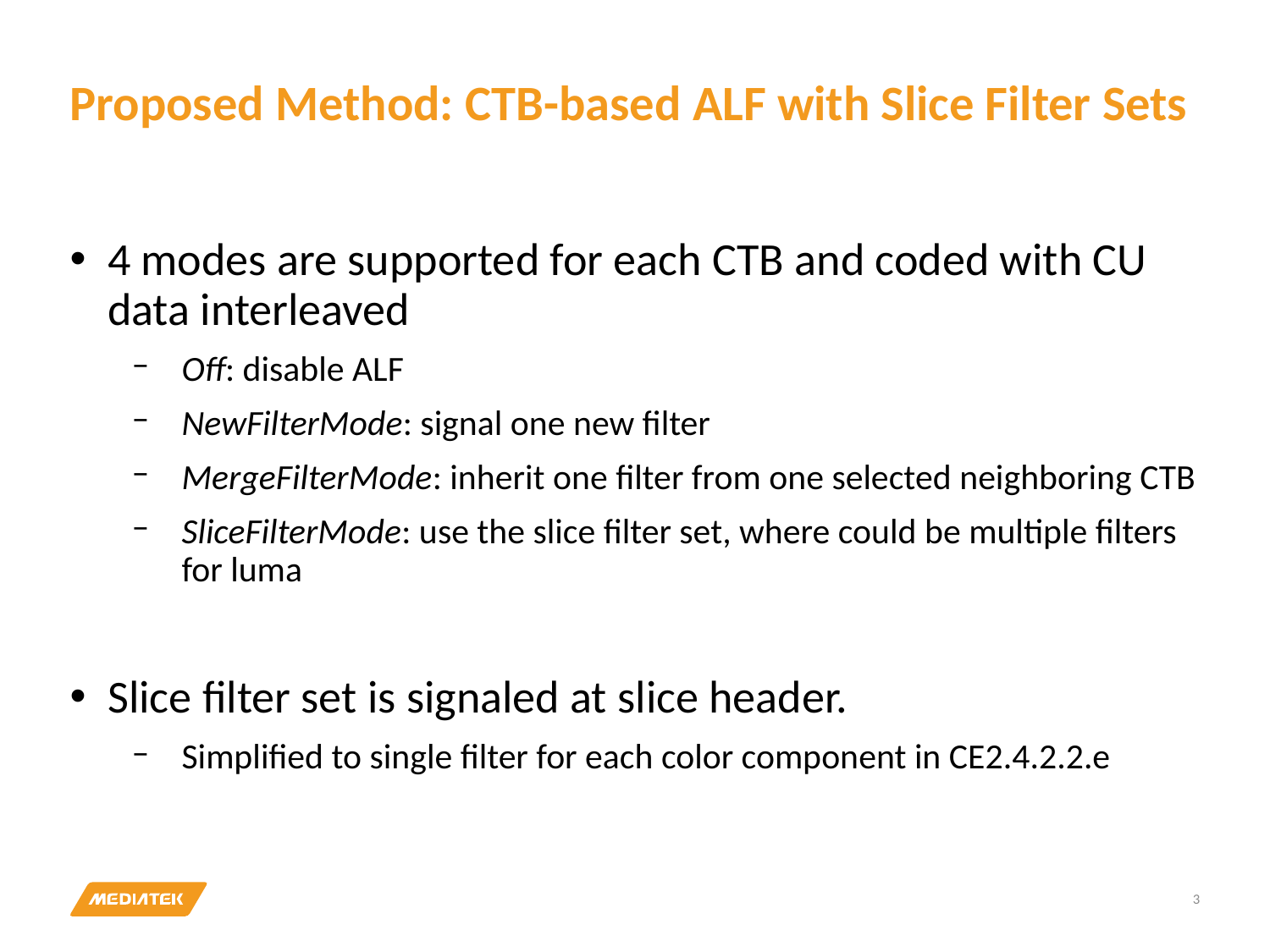

# Proposed Method: CTB-based ALF with Slice Filter Sets
4 modes are supported for each CTB and coded with CU data interleaved
Off: disable ALF
NewFilterMode: signal one new filter
MergeFilterMode: inherit one filter from one selected neighboring CTB
SliceFilterMode: use the slice filter set, where could be multiple filters for luma

Slice filter set is signaled at slice header.
Simplified to single filter for each color component in CE2.4.2.2.e
3